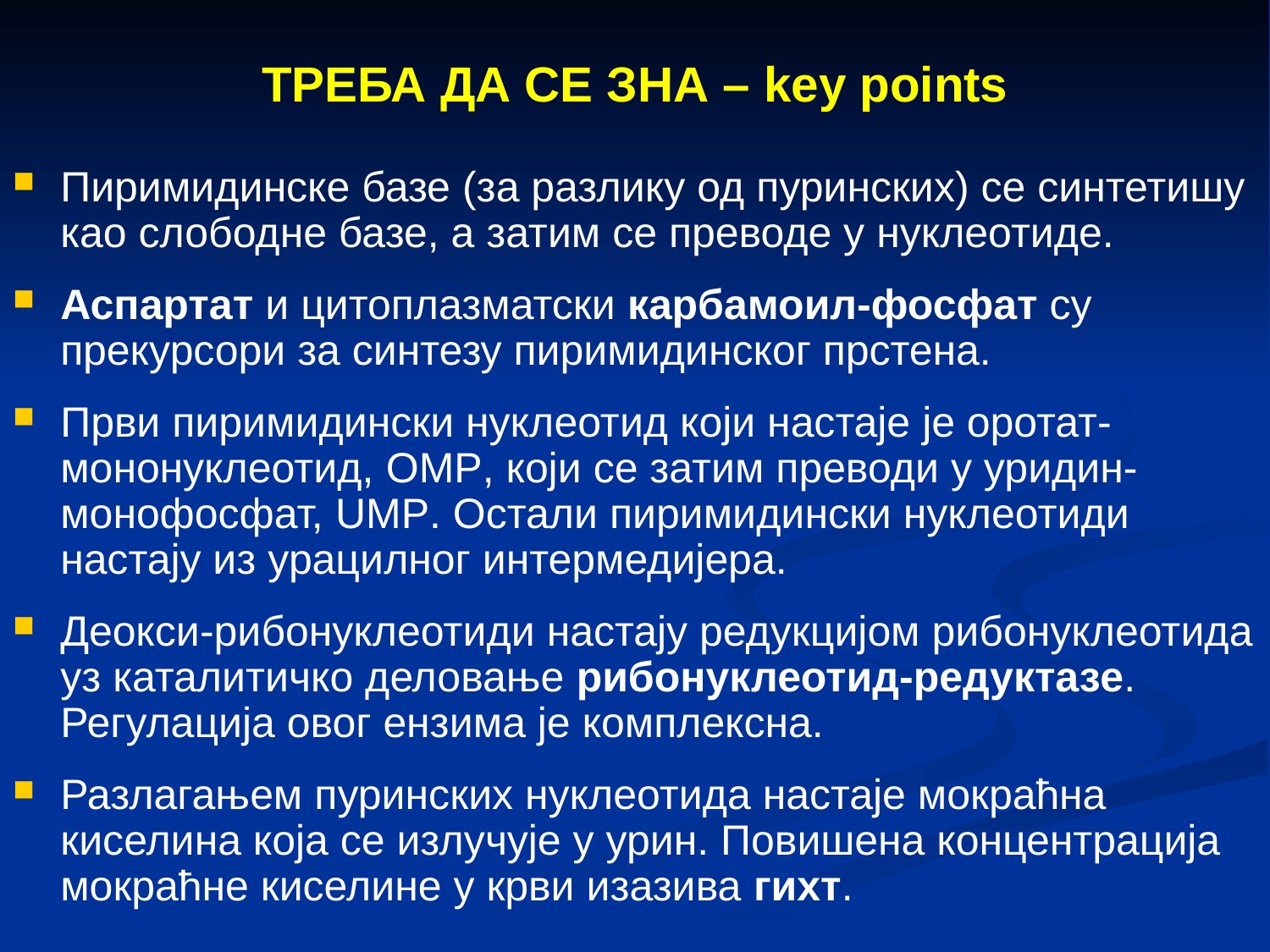

ТРЕБА ДА СЕ ЗНА – key points
Пиримидинске базе (за разлику од пуринских) се синтетишу као слободне базе, а затим се преводе у нуклеотиде.

Аспартат и цитоплазматски карбамоил-фосфат су прекурсори за синтезу пиримидинског прстена.

Први пиримидински нуклеотид који настаје је оротат-мононуклеотид, OMP, који се затим преводи у уридин-монофосфат, UMP. Остали пиримидински нуклеотиди настају из урацилног интермедијера.

Деокси-рибонуклеотиди настају редукцијом рибонуклеотида уз каталитичко деловање рибонуклеотид-редуктазе. Регулација овог ензима је комплексна.

Разлагањем пуринских нуклеотида настаје мокраћна киселина која се излучује у урин. Повишена концентрација мокраћне киселине у крви изазива гихт.